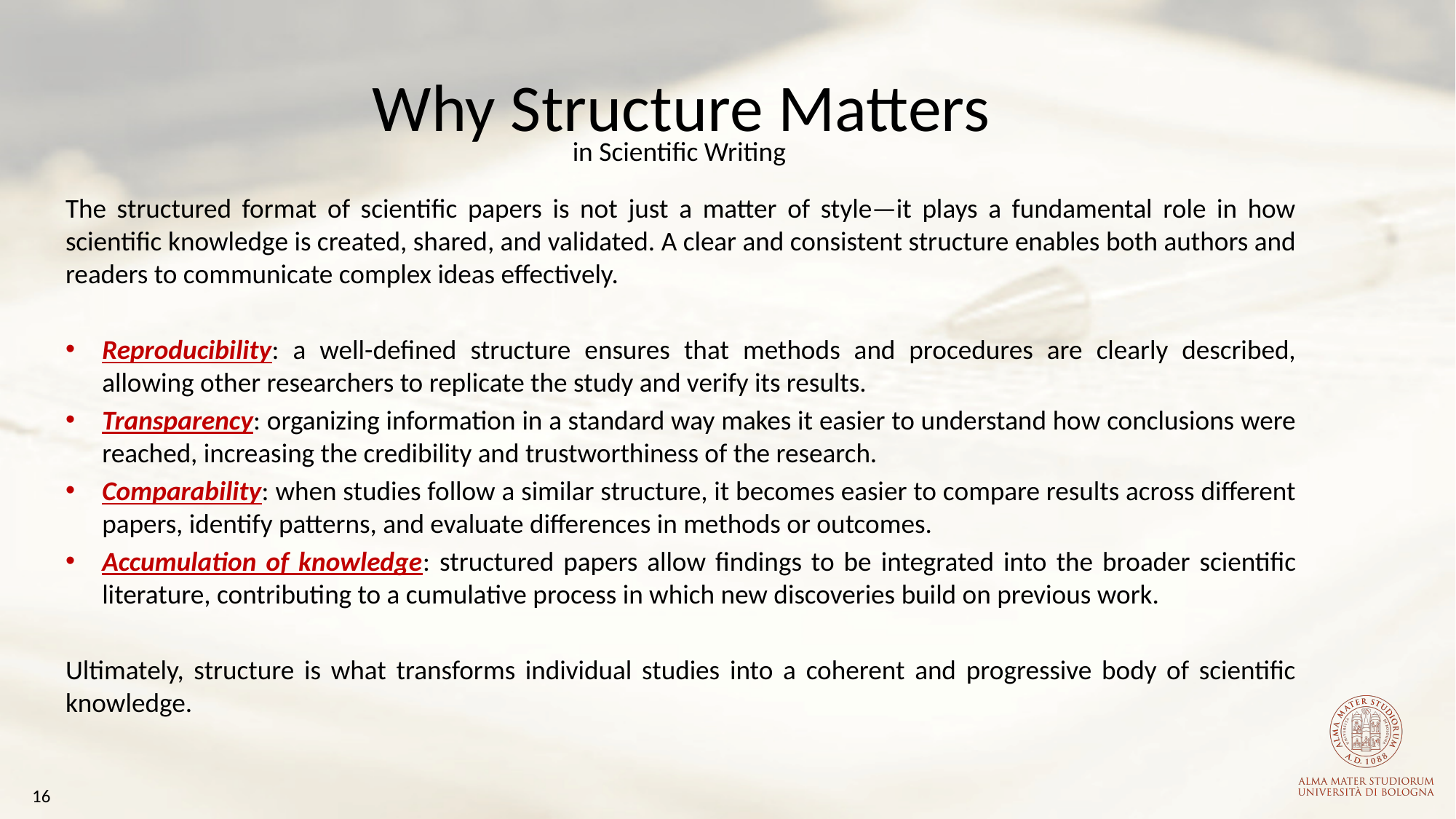

Why Structure Matters
in Scientific Writing

The structured format of scientific papers is not just a matter of style—it plays a fundamental role in how scientific knowledge is created, shared, and validated. A clear and consistent structure enables both authors and readers to communicate complex ideas effectively.

Reproducibility: a well-defined structure ensures that methods and procedures are clearly described, allowing other researchers to replicate the study and verify its results.
Transparency: organizing information in a standard way makes it easier to understand how conclusions were reached, increasing the credibility and trustworthiness of the research.
Comparability: when studies follow a similar structure, it becomes easier to compare results across different papers, identify patterns, and evaluate differences in methods or outcomes.
Accumulation of knowledge: structured papers allow findings to be integrated into the broader scientific literature, contributing to a cumulative process in which new discoveries build on previous work.

Ultimately, structure is what transforms individual studies into a coherent and progressive body of scientific knowledge.